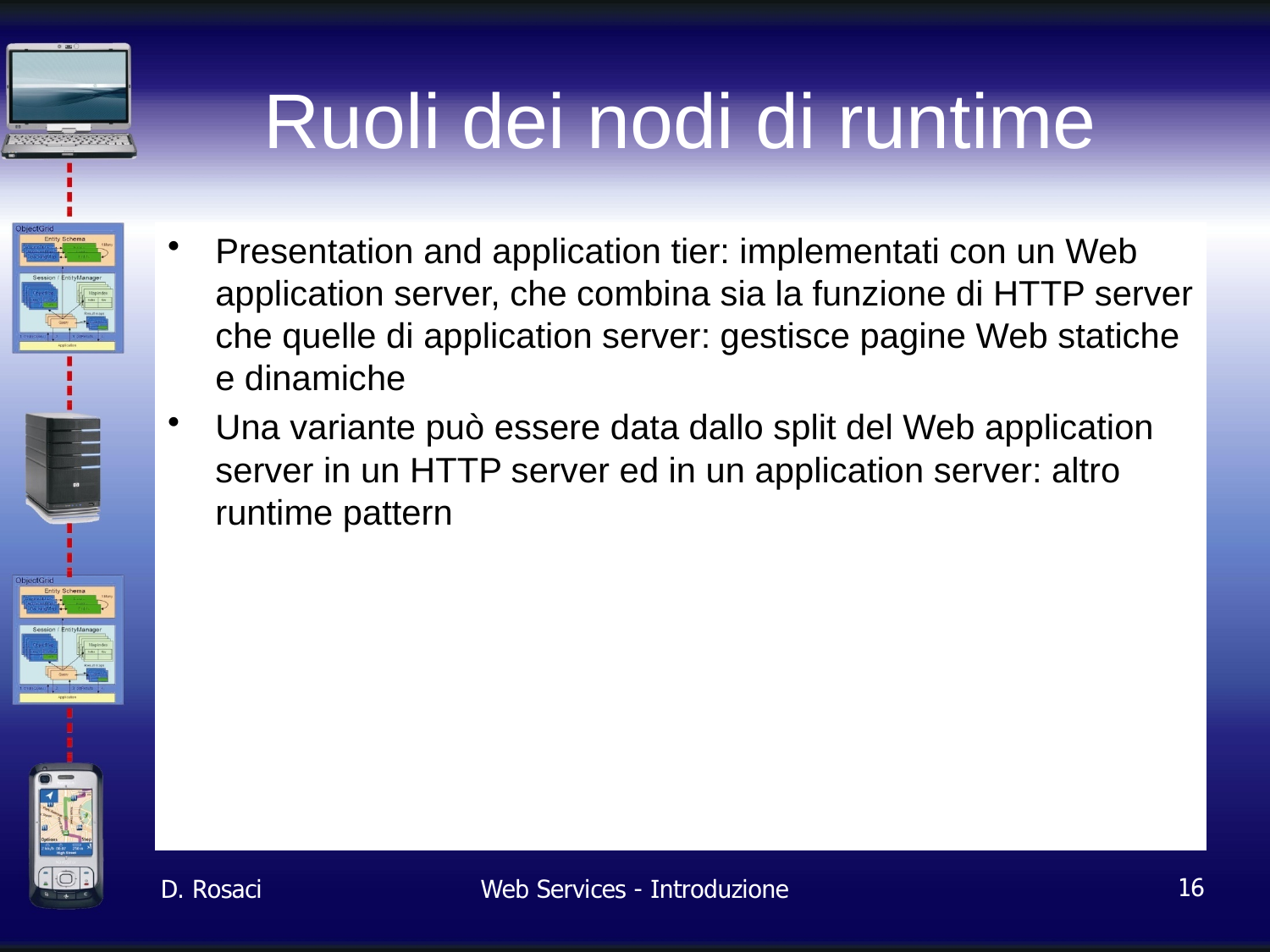

# Ruoli dei nodi di runtime
Presentation and application tier: implementati con un Web application server, che combina sia la funzione di HTTP server che quelle di application server: gestisce pagine Web statiche e dinamiche
Una variante può essere data dallo split del Web application server in un HTTP server ed in un application server: altro runtime pattern

D. Rosaci
Web Services - Introduzione